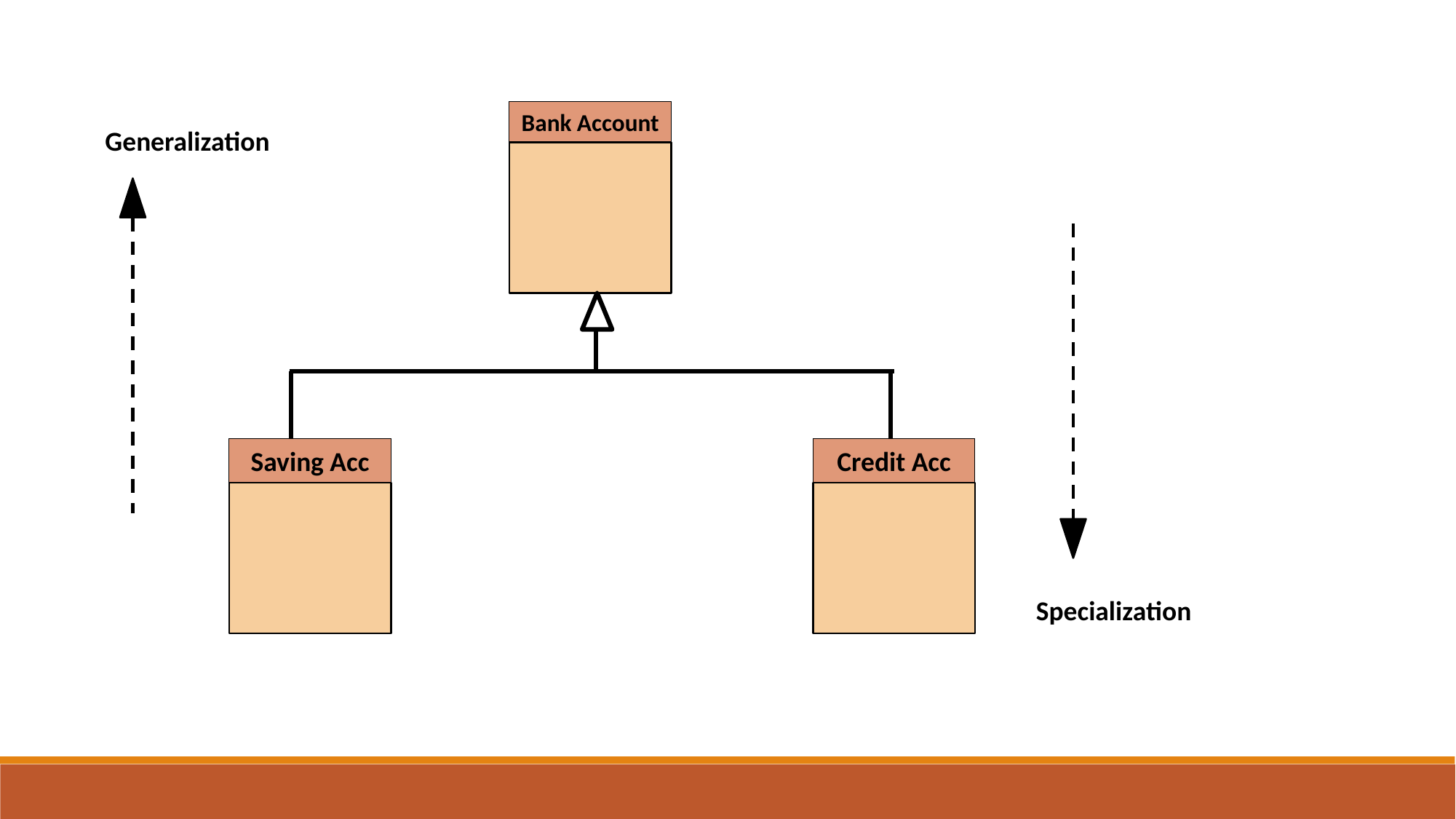

Bank Account
Generalization

Saving Acc
Credit Acc

Specialization